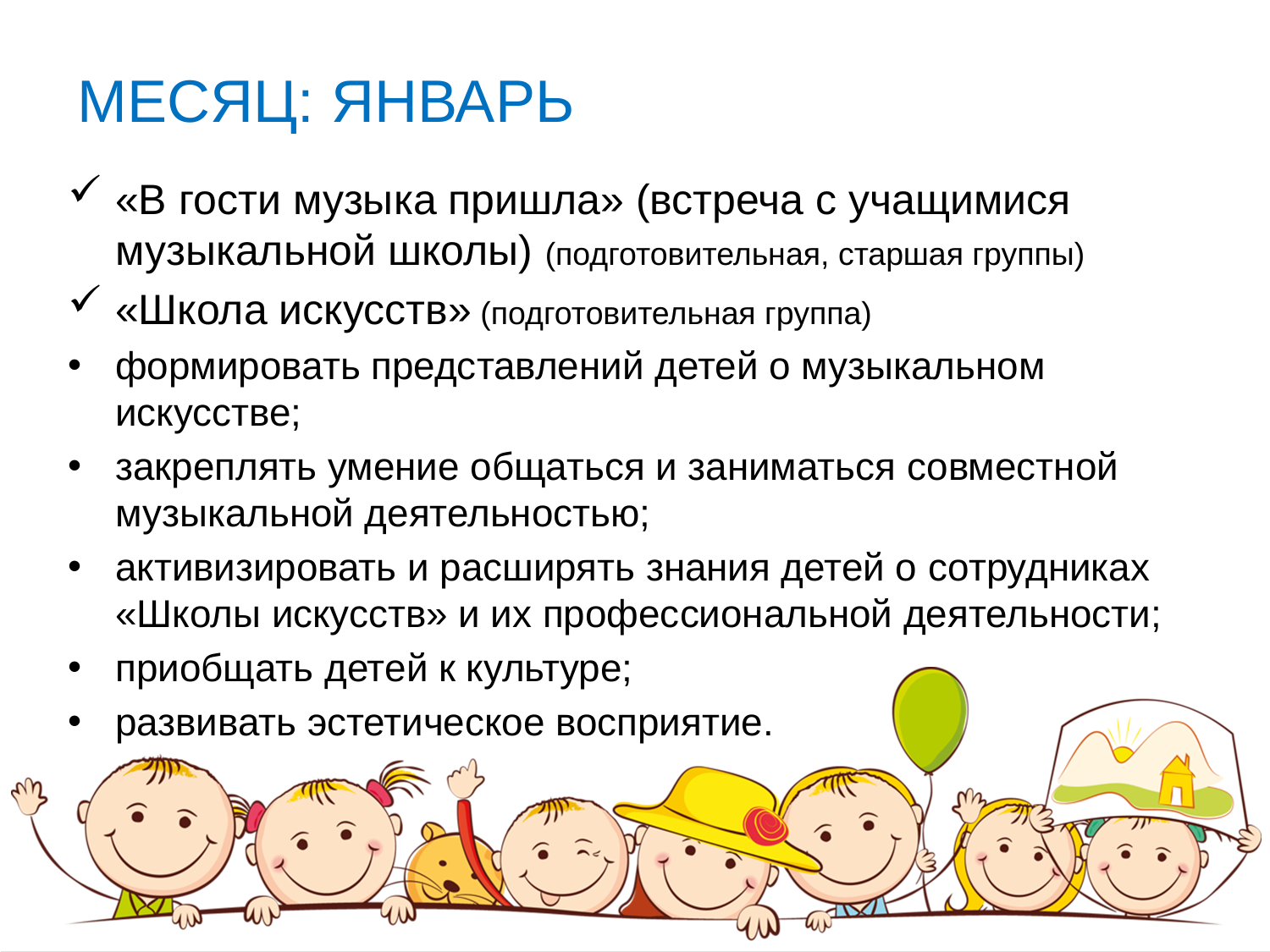

# МЕСЯЦ: ЯНВАРЬ
«В гости музыка пришла» (встреча с учащимися музыкальной школы) (подготовительная, старшая группы)
«Школа искусств» (подготовительная группа)
формировать представлений детей о музыкальном искусстве;
закреплять умение общаться и заниматься совместной музыкальной деятельностью;
активизировать и расширять знания детей о сотрудниках «Школы искусств» и их профессиональной деятельности;
приобщать детей к культуре;
развивать эстетическое восприятие.